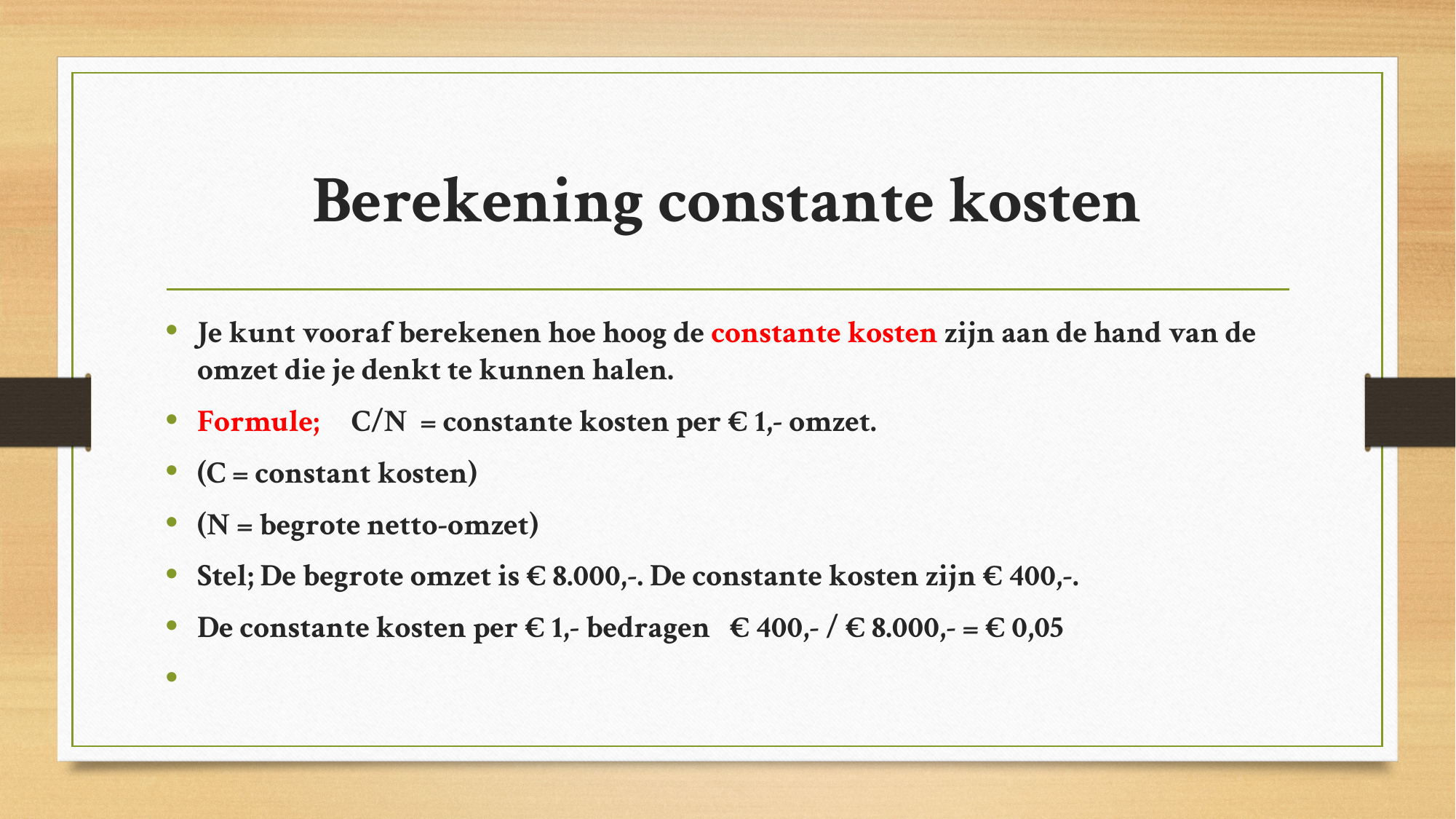

# Berekening constante kosten
Je kunt vooraf berekenen hoe hoog de constante kosten zijn aan de hand van de omzet die je denkt te kunnen halen.
Formule;     C/N  = constante kosten per € 1,- omzet.
(C = constant kosten)
(N = begrote netto-omzet)
Stel; De begrote omzet is € 8.000,-. De constante kosten zijn € 400,-.
De constante kosten per € 1,- bedragen   € 400,- / € 8.000,- = € 0,05